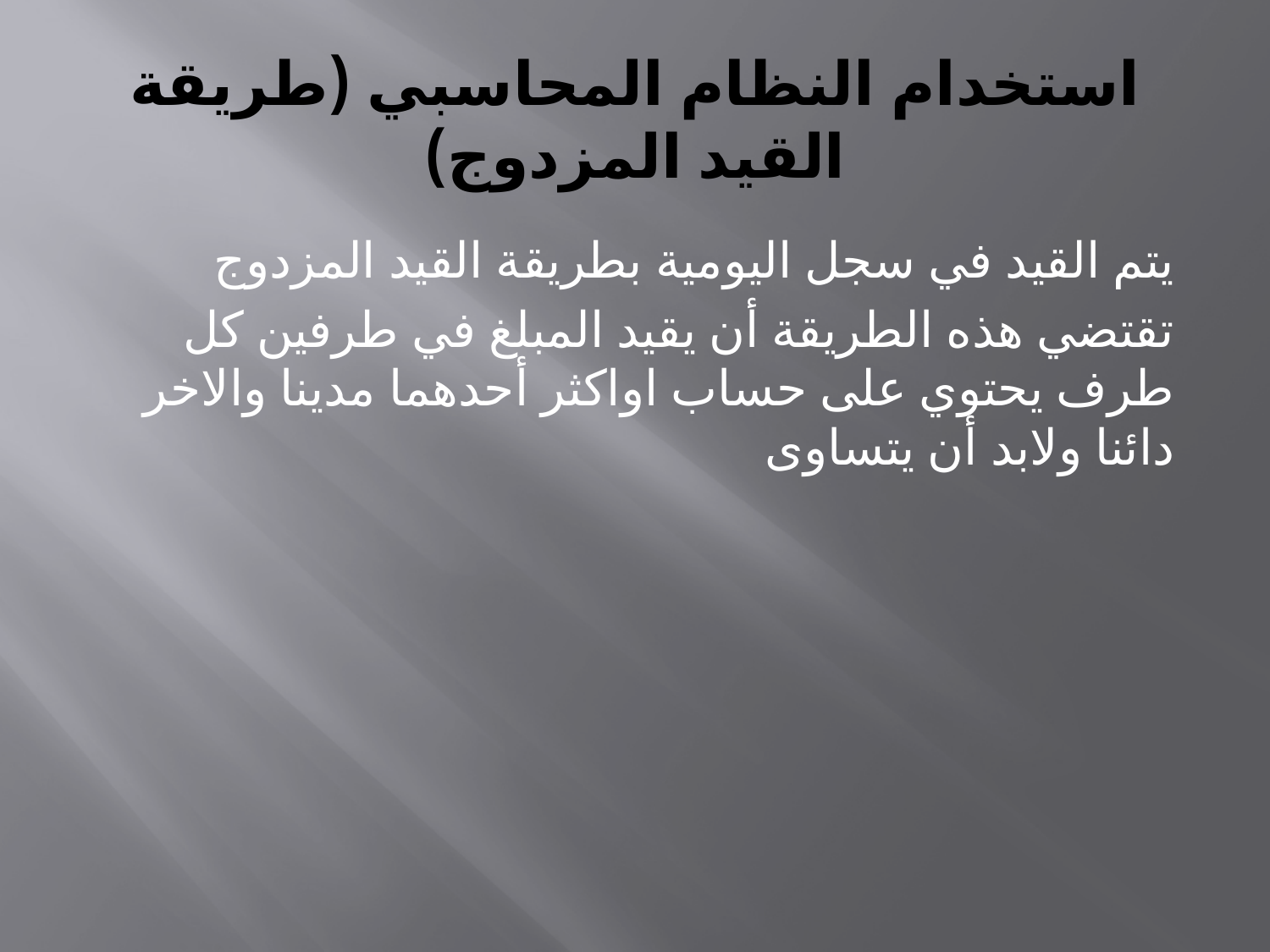

# استخدام النظام المحاسبي (طريقة القيد المزدوج)
يتم القيد في سجل اليومية بطريقة القيد المزدوج
تقتضي هذه الطريقة أن يقيد المبلغ في طرفين كل طرف يحتوي على حساب اواكثر أحدهما مدينا والاخر دائنا ولابد أن يتساوى